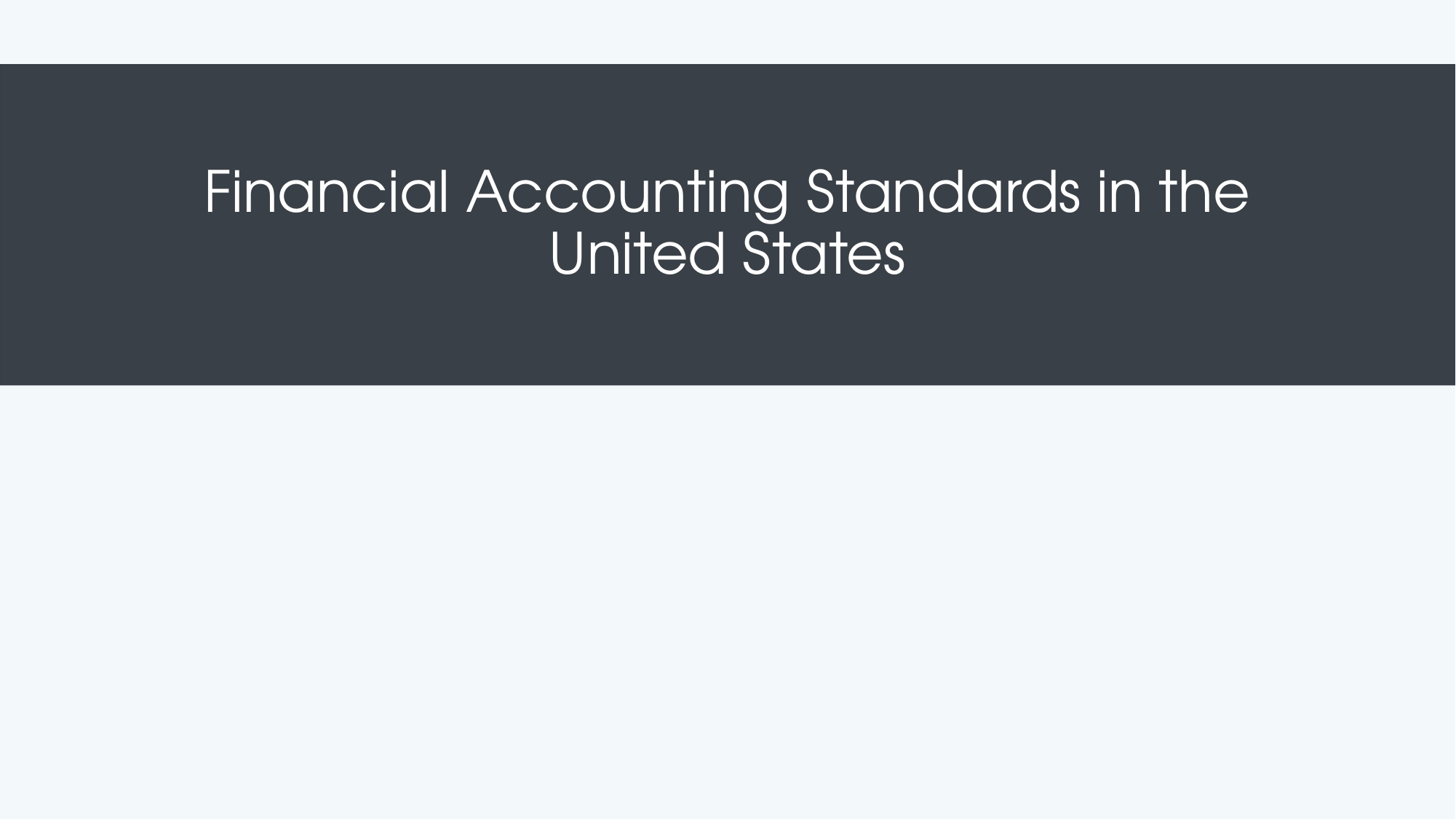

# Financial Accounting Standards in the United States